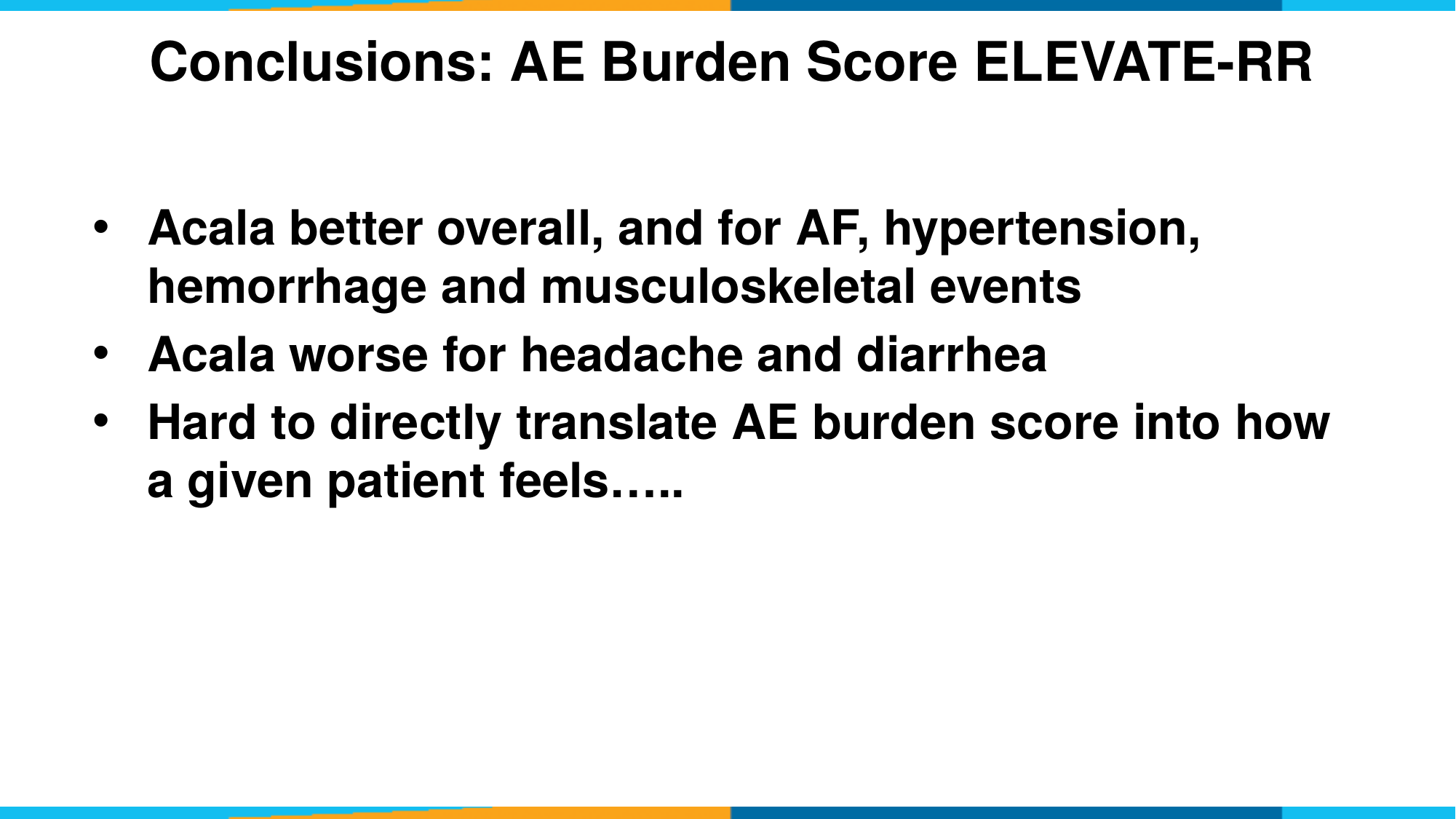

# Conclusions: AE Burden Score ELEVATE-RR
Acala better overall, and for AF, hypertension, hemorrhage and musculoskeletal events
Acala worse for headache and diarrhea
Hard to directly translate AE burden score into how a given patient feels…..